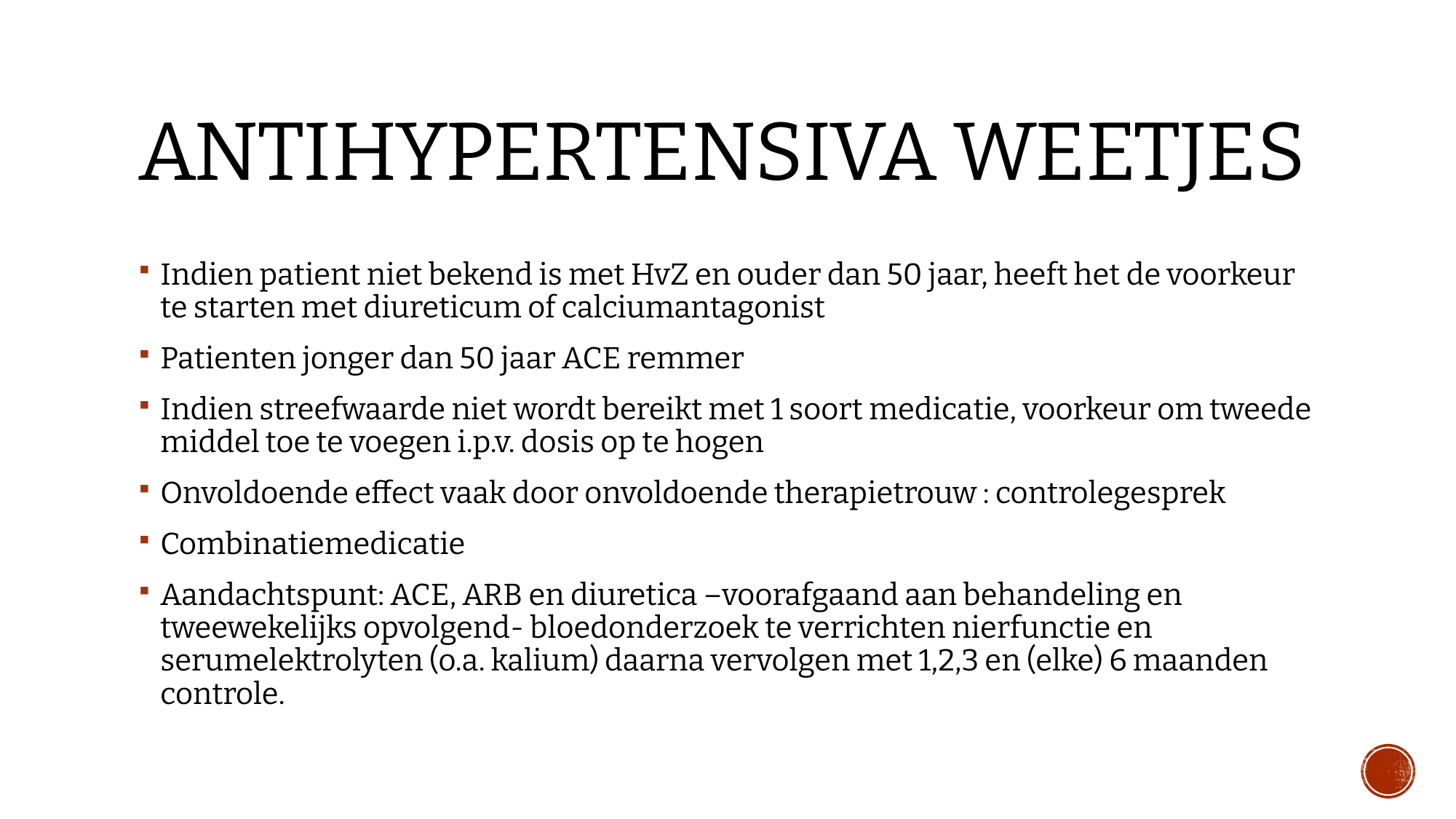

# Antihypertensiva weetjes
Indien patient niet bekend is met HvZ en ouder dan 50 jaar, heeft het de voorkeur te starten met diureticum of calciumantagonist
Patienten jonger dan 50 jaar ACE remmer
Indien streefwaarde niet wordt bereikt met 1 soort medicatie, voorkeur om tweede middel toe te voegen i.p.v. dosis op te hogen
Onvoldoende effect vaak door onvoldoende therapietrouw : controlegesprek
Combinatiemedicatie
Aandachtspunt: ACE, ARB en diuretica –voorafgaand aan behandeling en tweewekelijks opvolgend- bloedonderzoek te verrichten nierfunctie en serumelektrolyten (o.a. kalium) daarna vervolgen met 1,2,3 en (elke) 6 maanden controle.